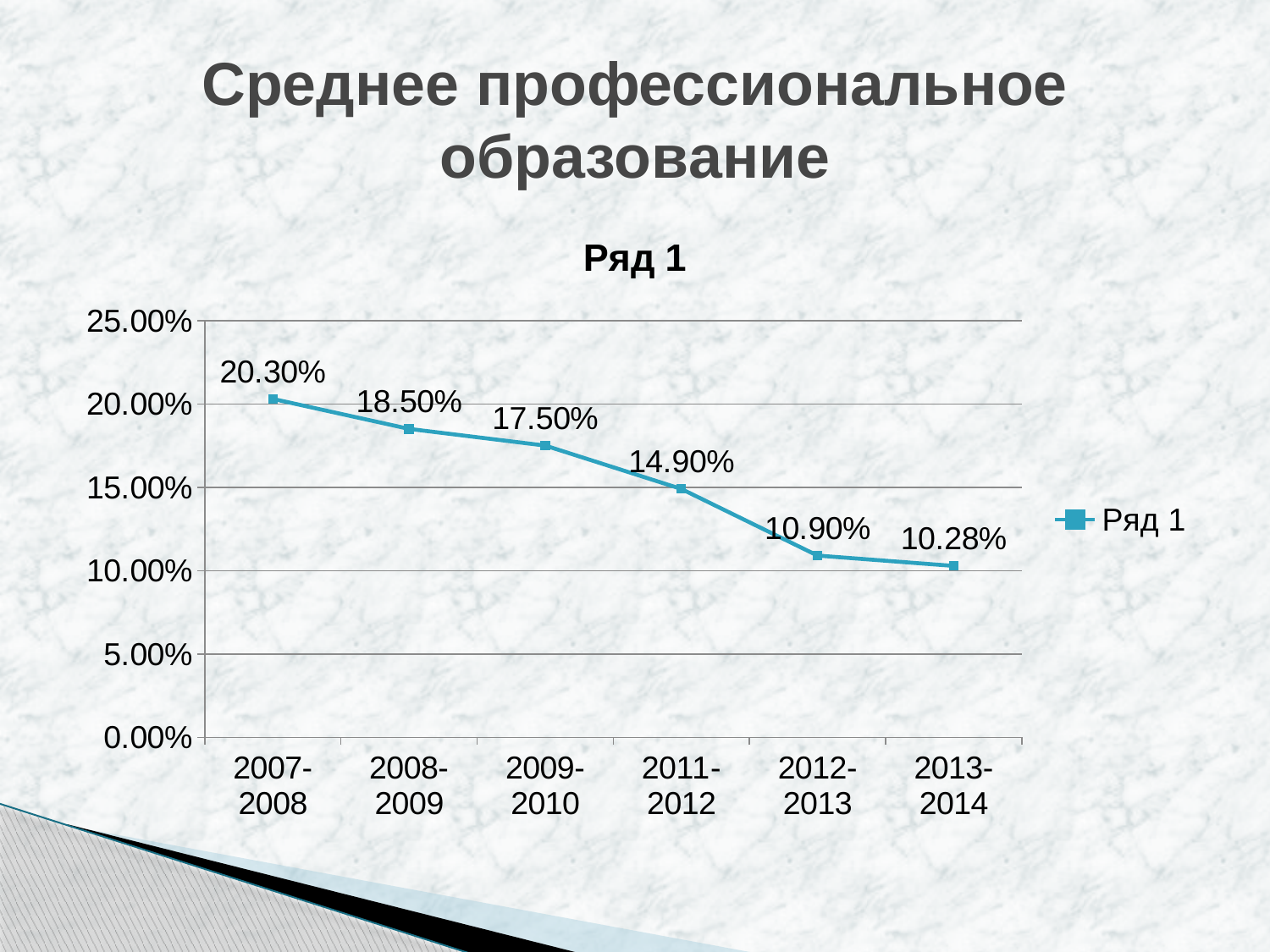

# Среднее профессиональное образование

### Chart:

| Category | Ряд 1 |
|---|---|
| 2007-2008 | 0.203 |
| 2008-2009 | 0.18500000000000008 |
| 2009-2010 | 0.17500000000000004 |
| 2011-2012 | 0.14900000000000008 |
| 2012-2013 | 0.10900000000000004 |
| 2013-2014 | 0.1028 |